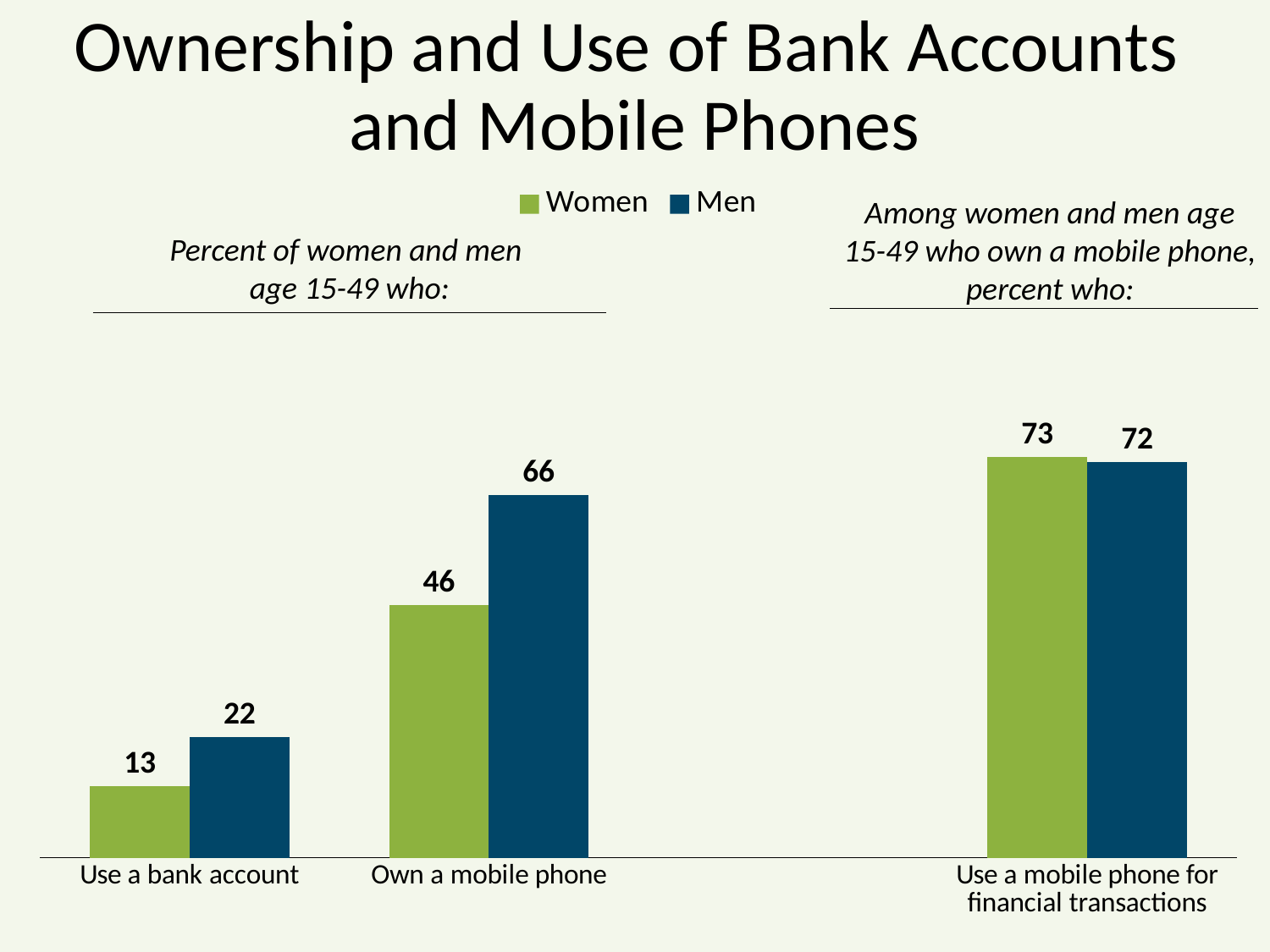

# Ownership and Use of Bank Accounts and Mobile Phones

### Chart

| Category | Women | Men |
|---|---|---|
| Use a bank account | 13.0 | 22.0 |
| Own a mobile phone | 46.0 | 66.0 |
|  | None | None |
| Use a mobile phone for financial transactions | 73.0 | 72.0 |
Among women and men age 15-49 who own a mobile phone, percent who:
Percent of women and men
age 15-49 who: